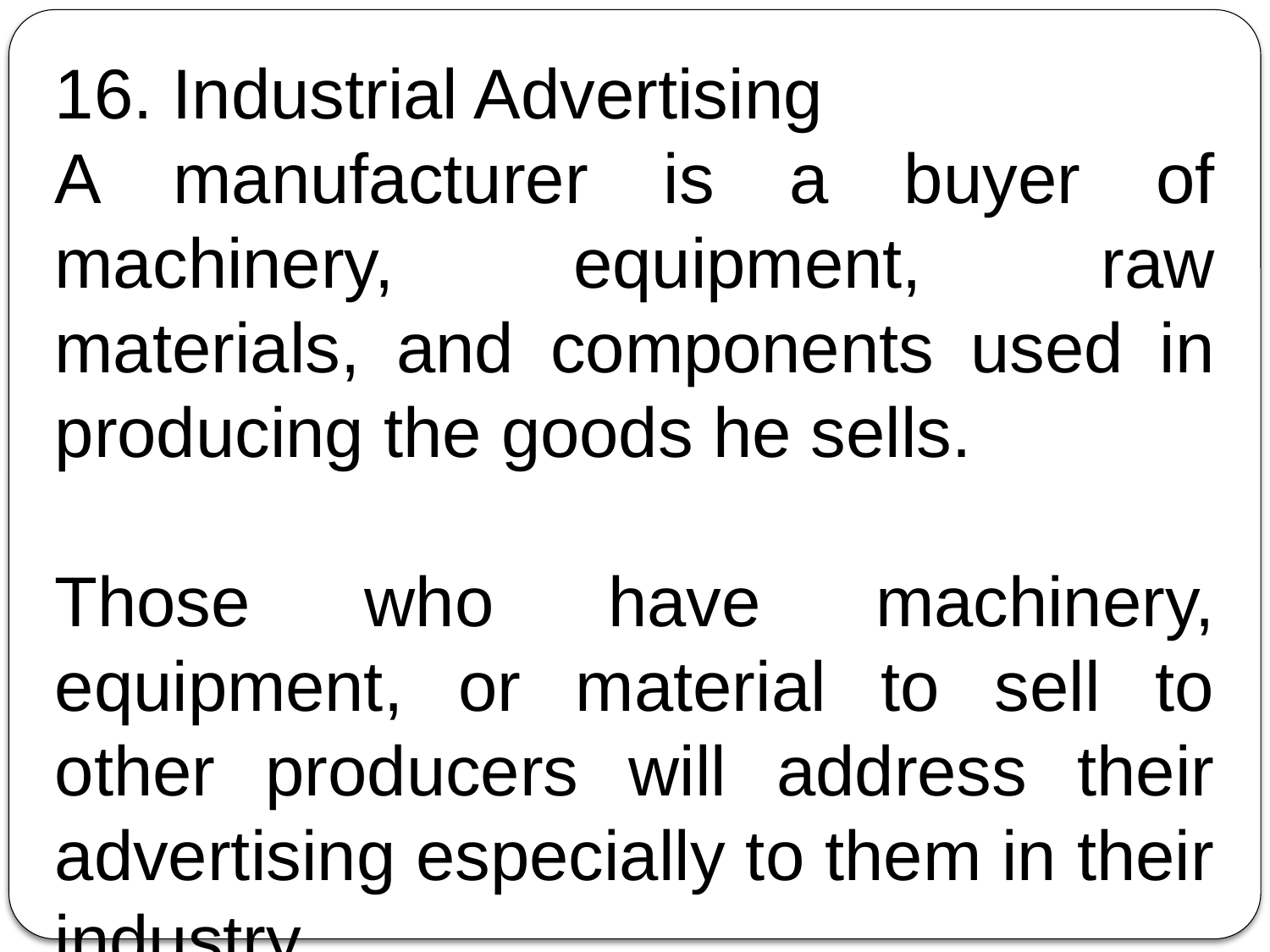

16. Industrial Advertising
A manufacturer is a buyer of machinery, equipment, raw materials, and components used in producing the goods he sells.

Those who have machinery, equipment, or material to sell to other producers will address their advertising especially to them in their industry.